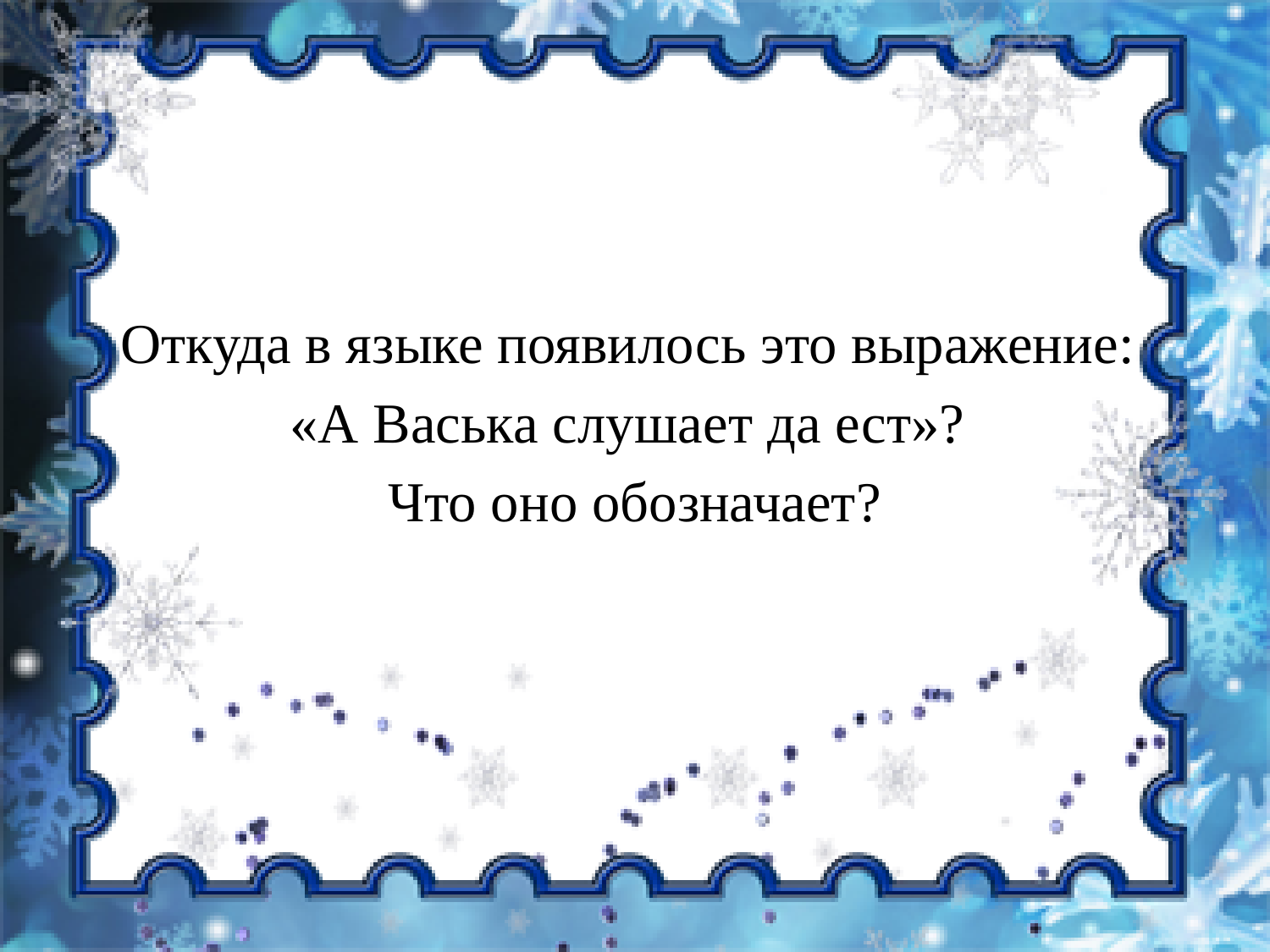

Откуда в языке появилось это выражение:
«А Васька слушает да ест»?
Что оно обозначает?